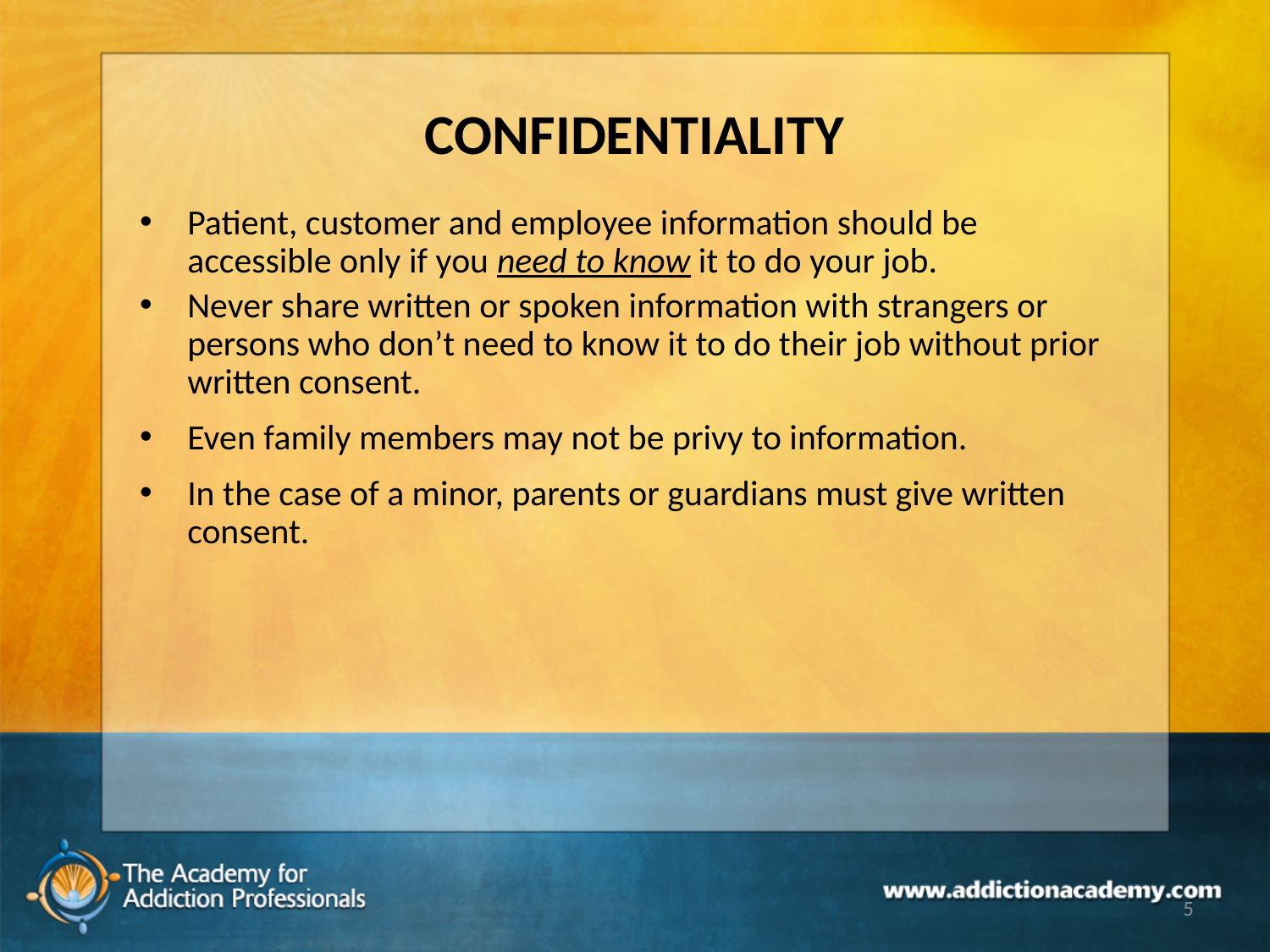

# CONFIDENTIALITY
Patient, customer and employee information should be accessible only if you need to know it to do your job.
Never share written or spoken information with strangers or persons who don’t need to know it to do their job without prior written consent.
Even family members may not be privy to information.
In the case of a minor, parents or guardians must give written consent.
5